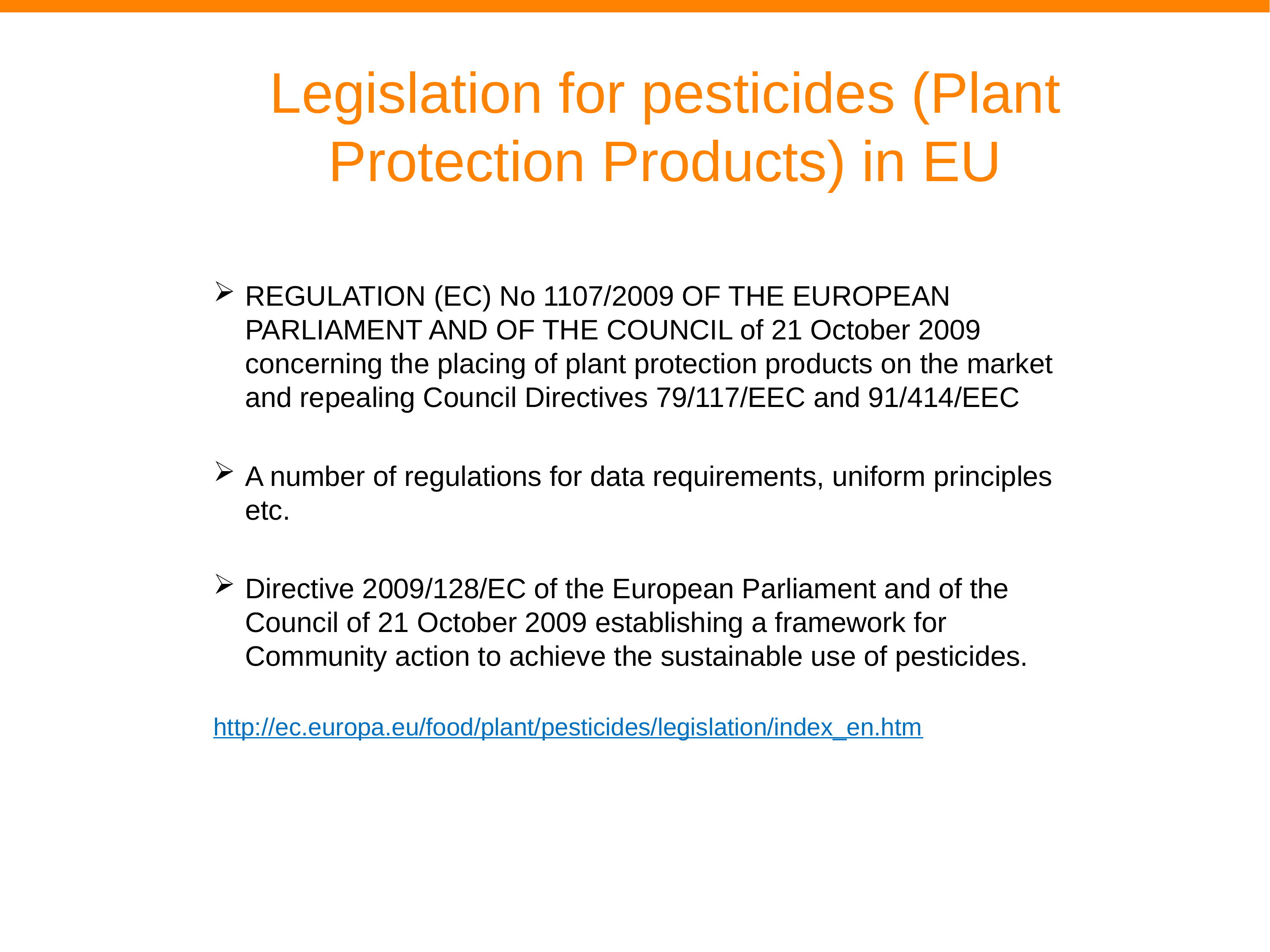

# Legislation for pesticides (Plant Protection Products) in EU
REGULATION (EC) No 1107/2009 OF THE EUROPEAN PARLIAMENT AND OF THE COUNCIL of 21 October 2009 concerning the placing of plant protection products on the market and repealing Council Directives 79/117/EEC and 91/414/EEC

A number of regulations for data requirements, uniform principles etc.

Directive 2009/128/EC of the European Parliament and of the Council of 21 October 2009 establishing a framework for Community action to achieve the sustainable use of pesticides.

http://ec.europa.eu/food/plant/pesticides/legislation/index_en.htm